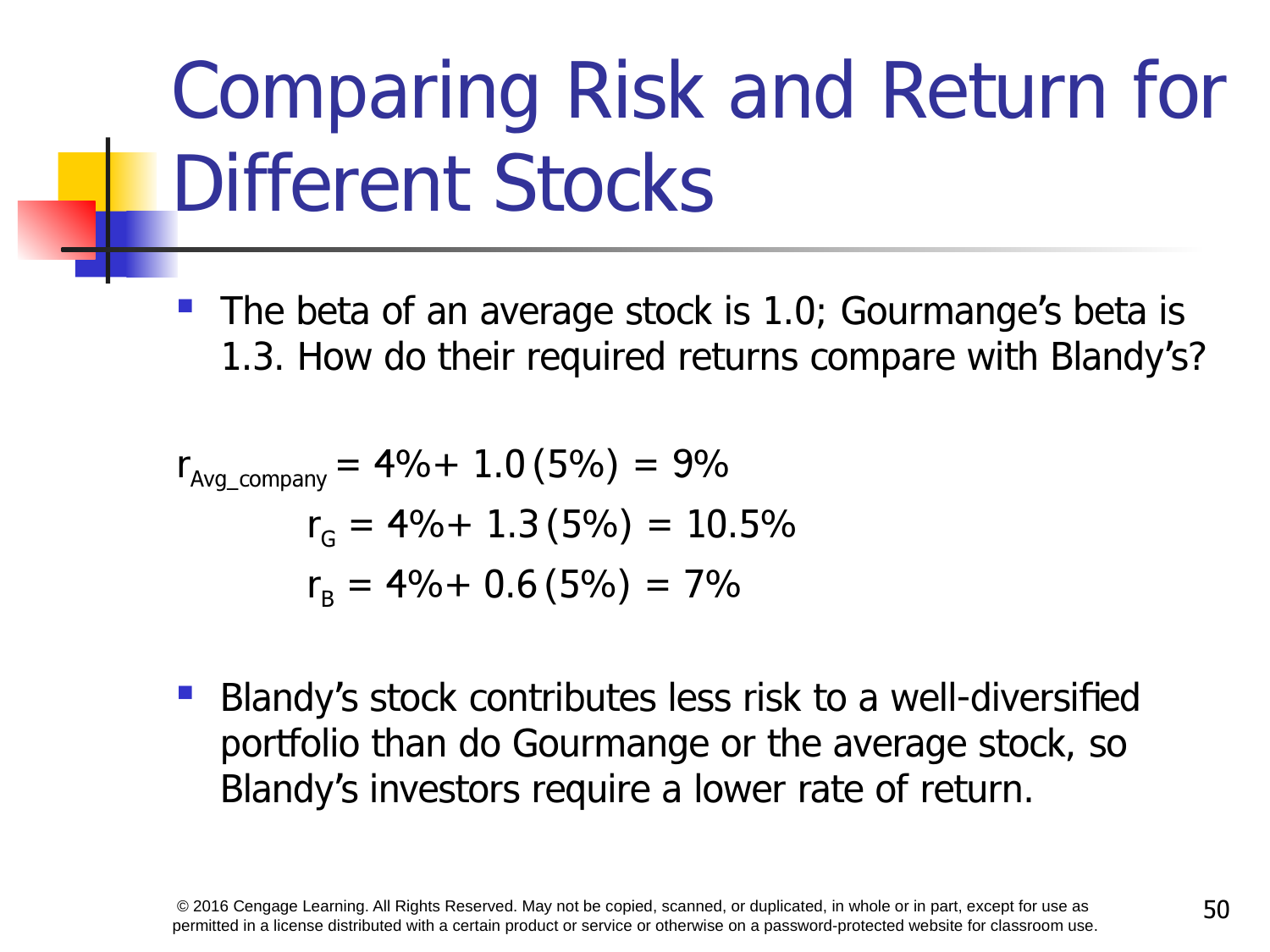

# Comparing Risk and Return for Different Stocks
The beta of an average stock is 1.0; Gourmange’s beta is 1.3. How do their required returns compare with Blandy’s?

rAvg_company = 4%+ 1.0 (5%) = 9%
           rG = 4%+ 1.3 (5%) = 10.5%
           rB = 4%+ 0.6 (5%) = 7%

Blandy’s stock contributes less risk to a well-diversified portfolio than do Gourmange or the average stock, so Blandy’s investors require a lower rate of return.
50